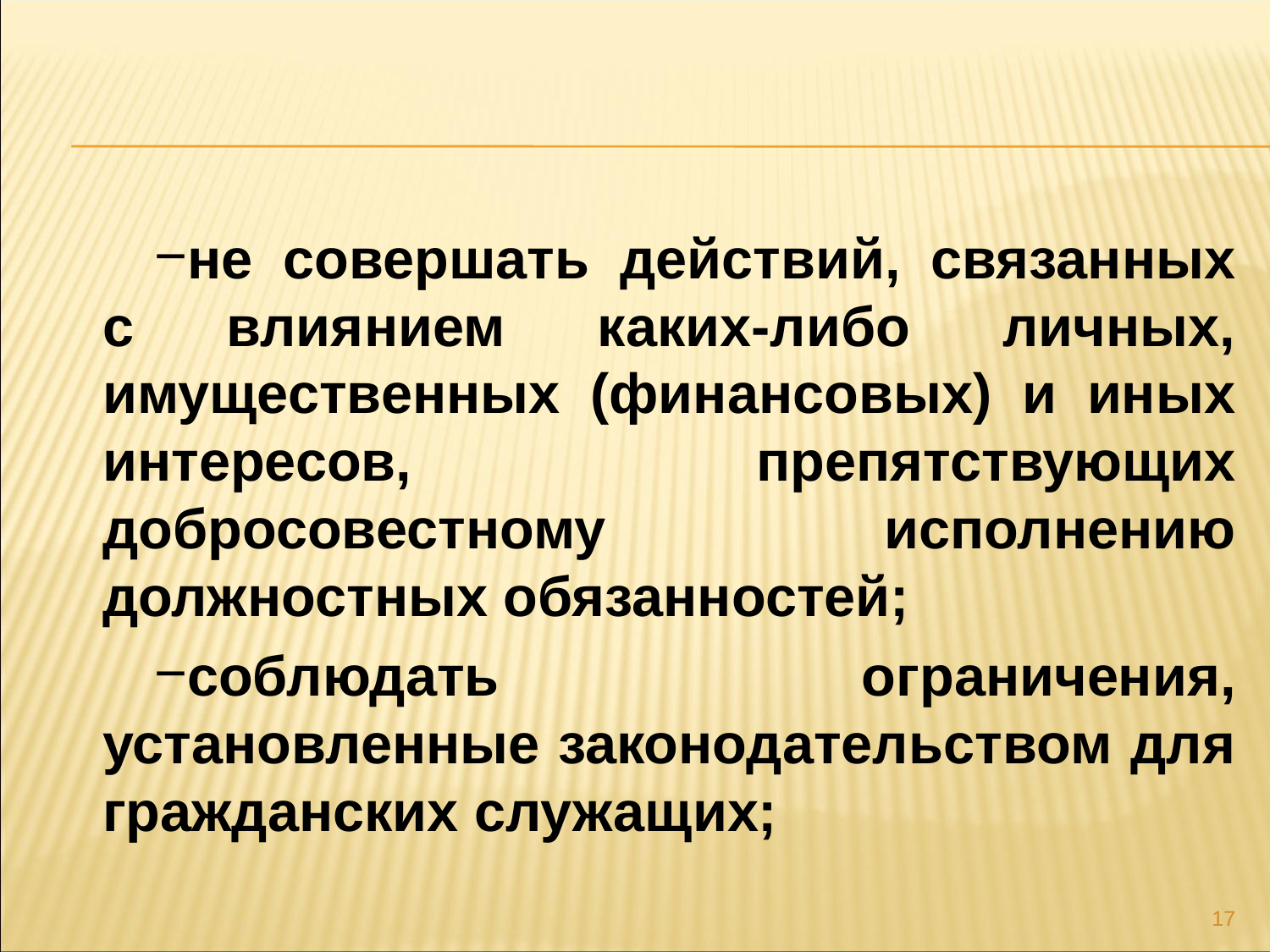

не совершать действий, связанных с влиянием каких-либо личных, имущественных (финансовых) и иных интересов, препятствующих добросовестному исполнению должностных обязанностей;
соблюдать ограничения, установленные законодательством для гражданских служащих;
17